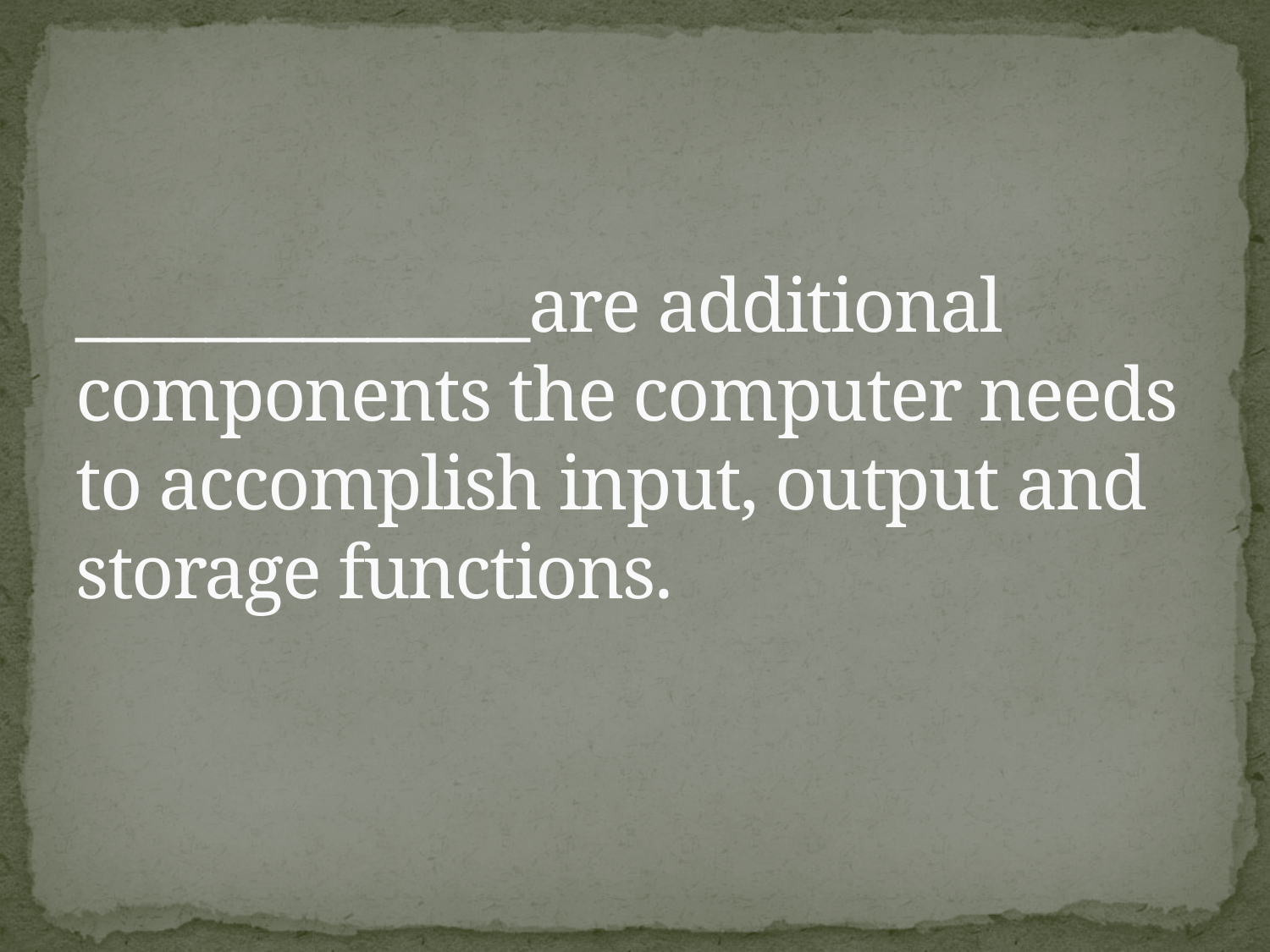

# ______________are additional components the computer needs to accomplish input, output and storage functions.